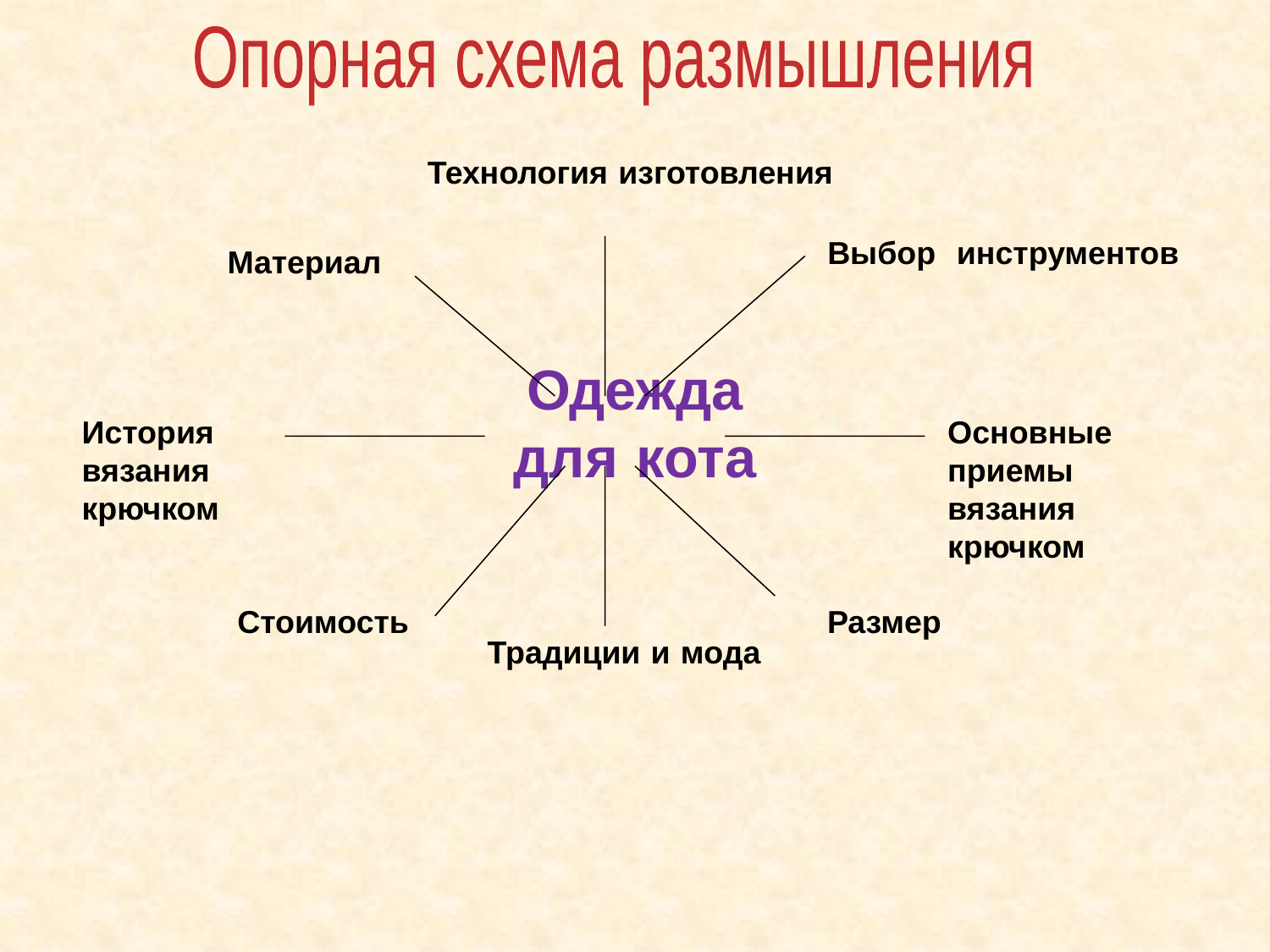

Опорная схема размышления
Технология изготовления

Выбор  инструментов
Материал

Одежда для кота
История вязания крючком
Основные приемы вязания крючком

Стоимость
Размер
Традиции и мода